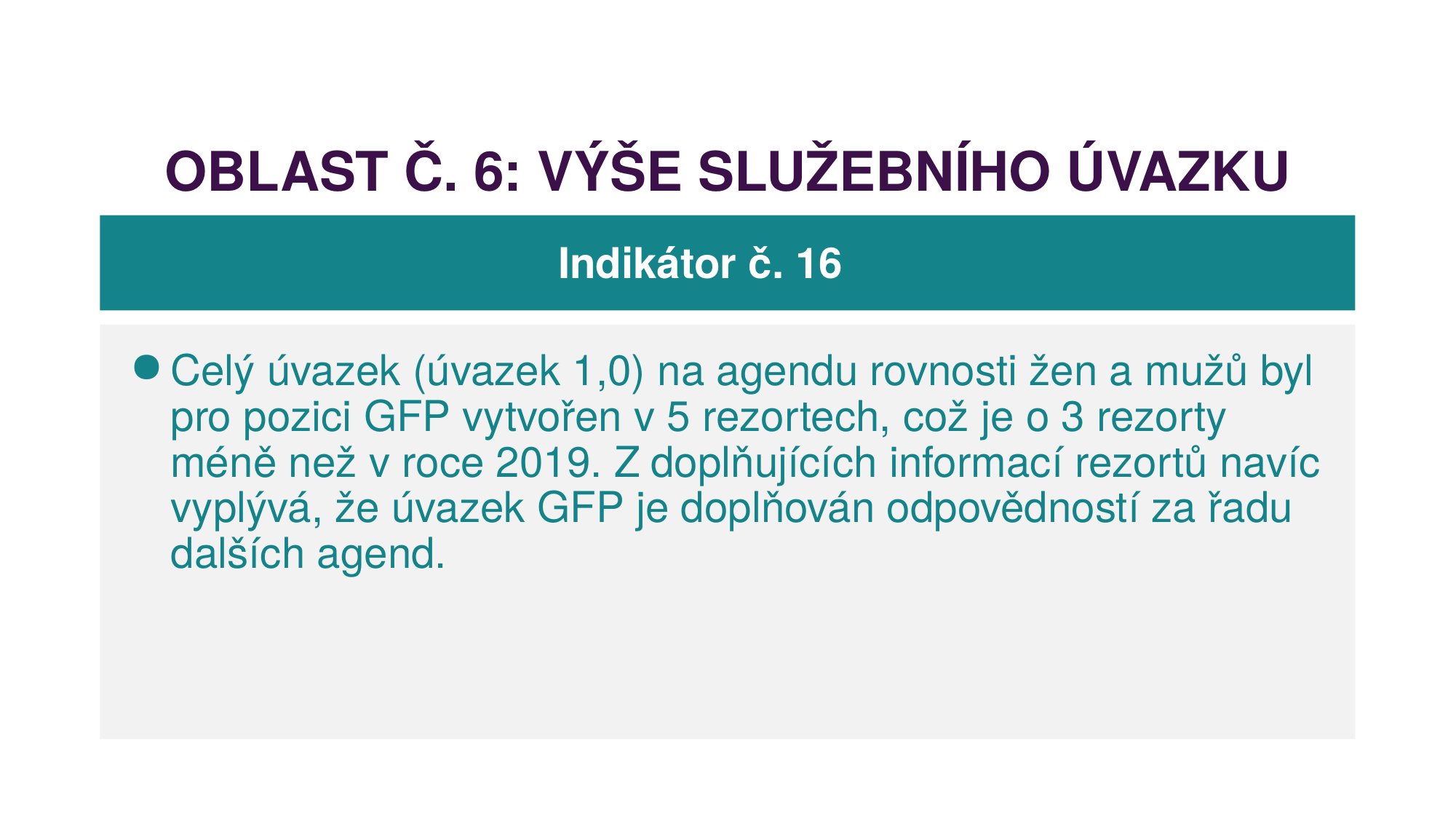

# Oblast č. 6: Výše služebního úvazku
Indikátor č. 16
Celý úvazek (úvazek 1,0) na agendu rovnosti žen a mužů byl pro pozici GFP vytvořen v 5 rezortech, což je o 3 rezorty méně než v roce 2019. Z doplňujících informací rezortů navíc vyplývá, že úvazek GFP je doplňován odpovědností za řadu dalších agend.